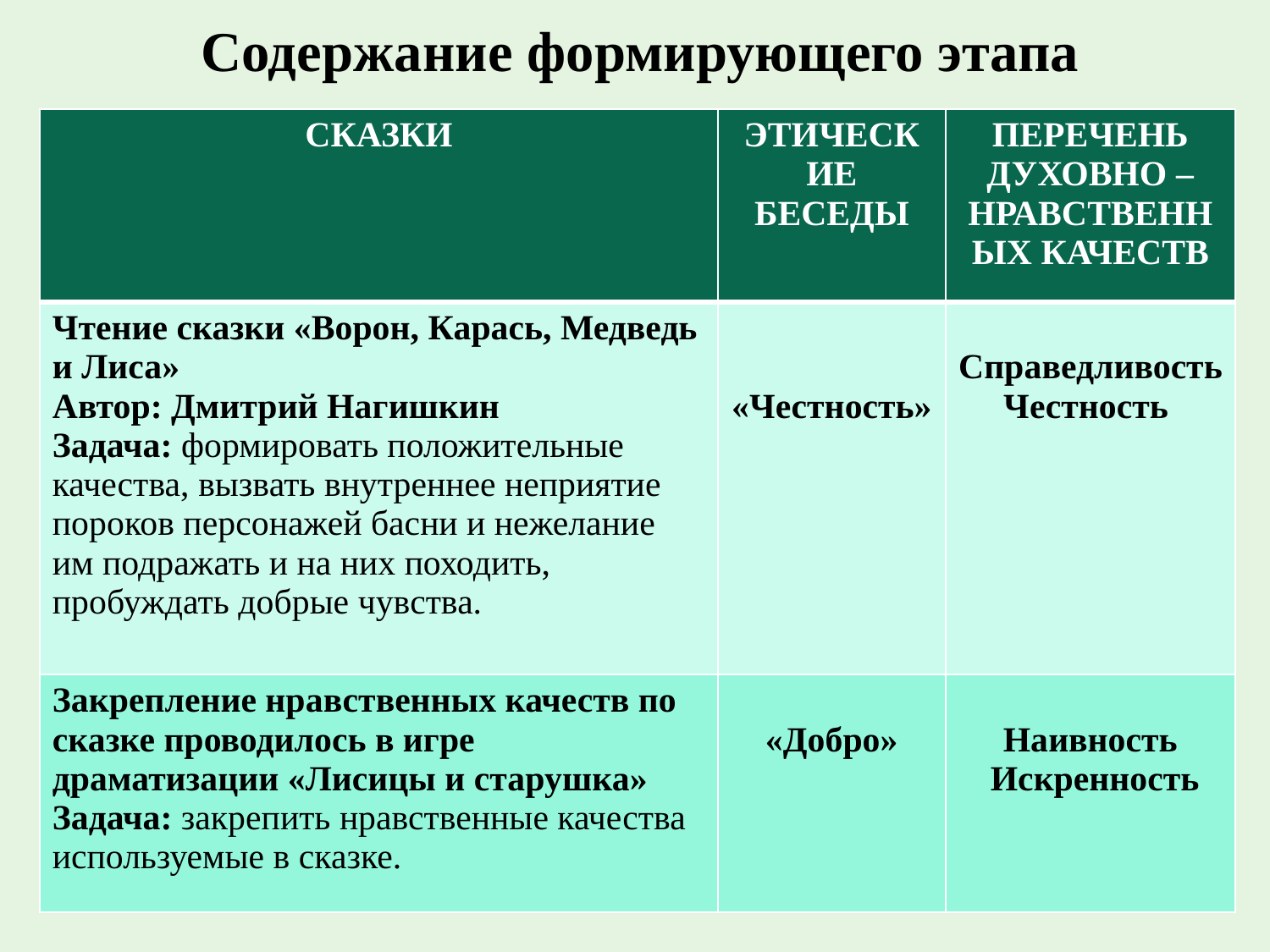

# Содержание формирующего этапа
| СКАЗКИ | ЭТИЧЕСКИЕ БЕСЕДЫ | ПЕРЕЧЕНЬ ДУХОВНО – НРАВСТВЕННЫХ КАЧЕСТВ |
| --- | --- | --- |
| Чтение сказки «Ворон, Карась, Медведь и Лиса» Автор: Дмитрий Нагишкин Задача: формировать положительные качества, вызвать внутреннее неприятие пороков персонажей басни и нежелание им подражать и на них походить, пробуждать добрые чувства. | «Честность» | Справедливость Честность |
| Закрепление нравственных качеств по сказке проводилось в игре драматизации «Лисицы и старушка» Задача: закрепить нравственные качества используемые в сказке. | «Добро» | Наивность Искренность |